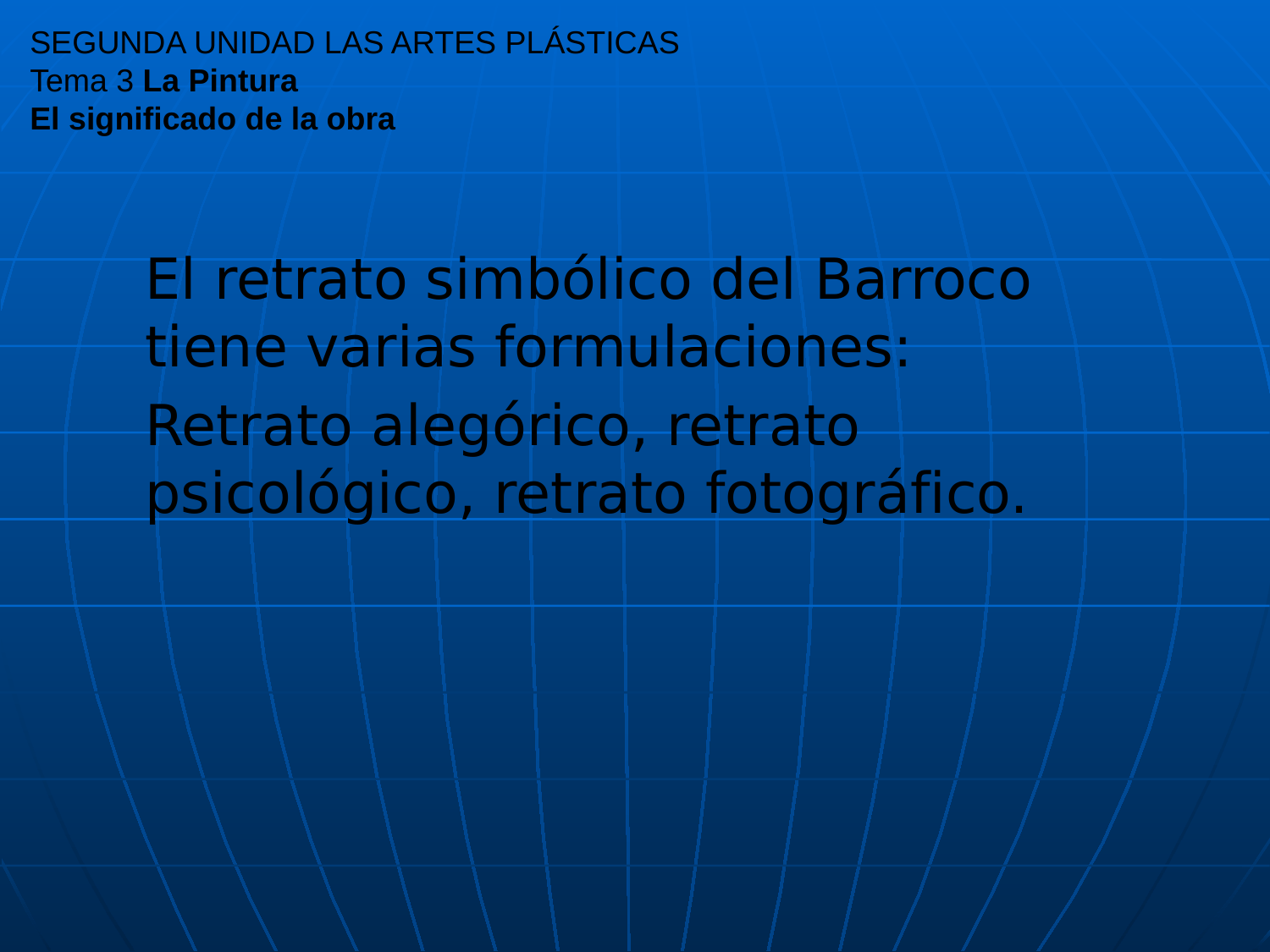

# SEGUNDA UNIDAD LAS ARTES PLÁSTICAS Tema 3 La Pintura El significado de la obra
 	El retrato simbólico del Barroco tiene varias formulaciones:
	Retrato alegórico, retrato psicológico, retrato fotográfico.